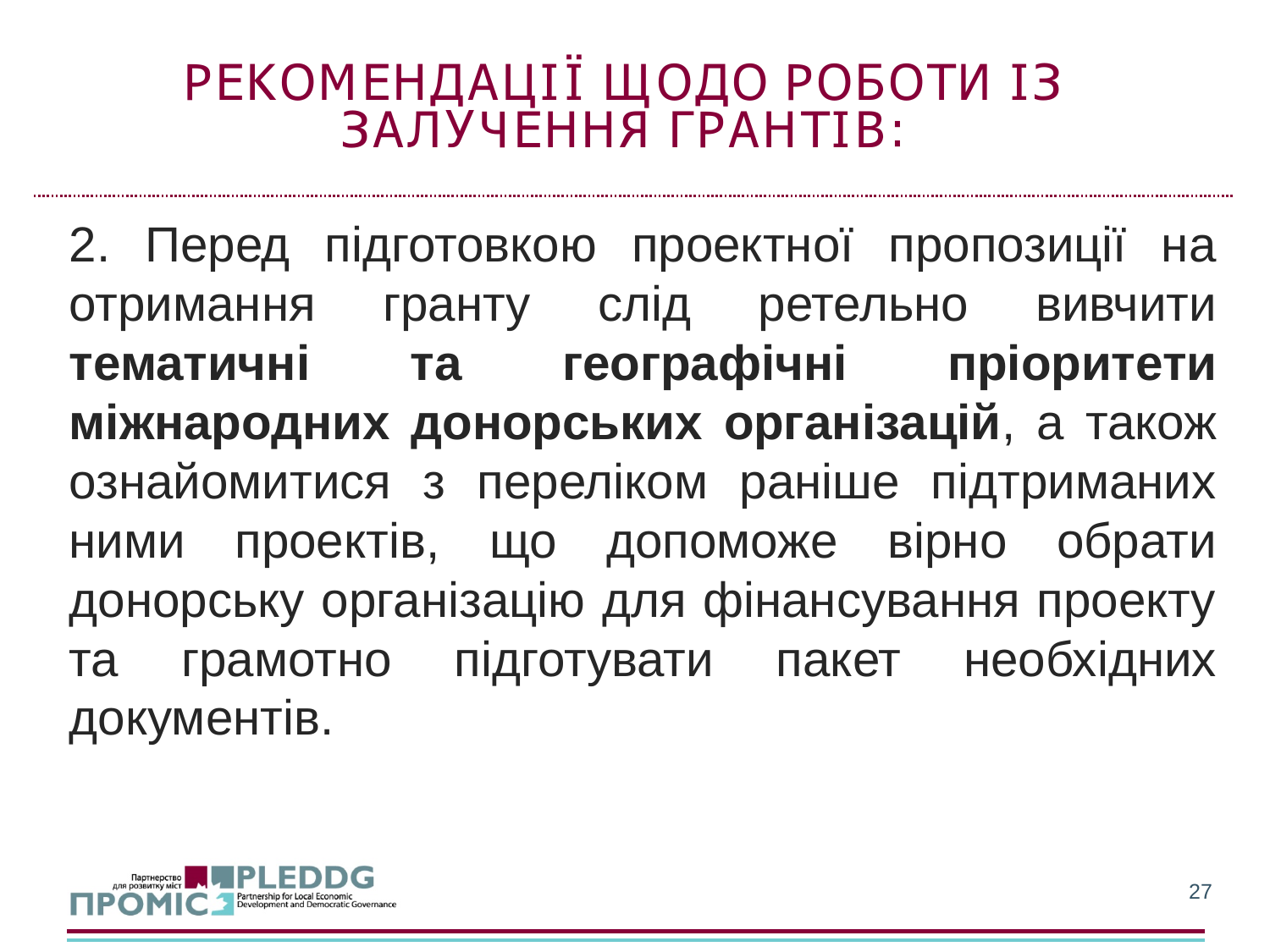

# Рекомендації щодо роботи із залучення грантів:
2. Перед підготовкою проектної пропозиції на отримання гранту слід ретельно вивчити тематичні та географічні пріоритети міжнародних донорських організацій, а також ознайомитися з переліком раніше підтриманих ними проектів, що допоможе вірно обрати донорську організацію для фінансування проекту та грамотно підготувати пакет необхідних документів.